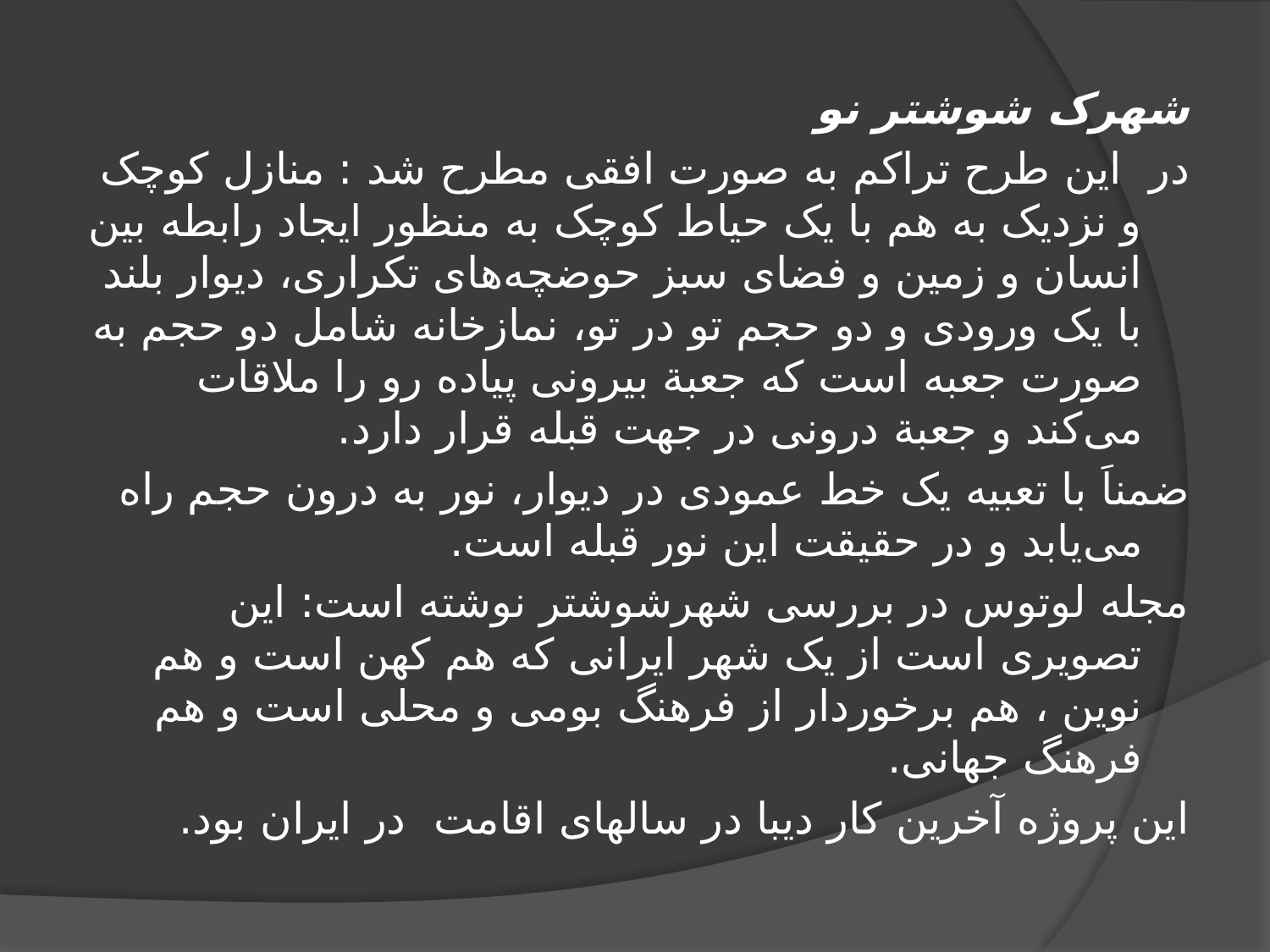

شهرک شوشتر نو
در  این طرح تراکم به صورت افقی مطرح شد : منازل کوچک و نزدیک به هم با یک حیاط کوچک به منظور ایجاد رابطه بین انسان و زمین و فضای سبز حوضچه‌های تکراری، دیوار بلند با یک ورودی و دو حجم تو در تو، نمازخانه شامل دو حجم به صورت جعبه است که جعبة بیرونی پیاده رو را ملاقات می‌کند و جعبة درونی در جهت قبله قرار دارد.
ضمناَ با تعبیه یک خط عمودی در دیوار، نور به درون حجم راه می‌یابد و در حقیقت این نور قبله است.
مجله لوتوس در بررسی شهرشوشتر نوشته است: این تصویری است از یک شهر ایرانی که هم کهن است و هم نوین ، هم برخوردار از فرهنگ بومی و محلی است و هم فرهنگ جهانی.
این پروژه آخرین کار دیبا در سالهای اقامت  در ایران بود.